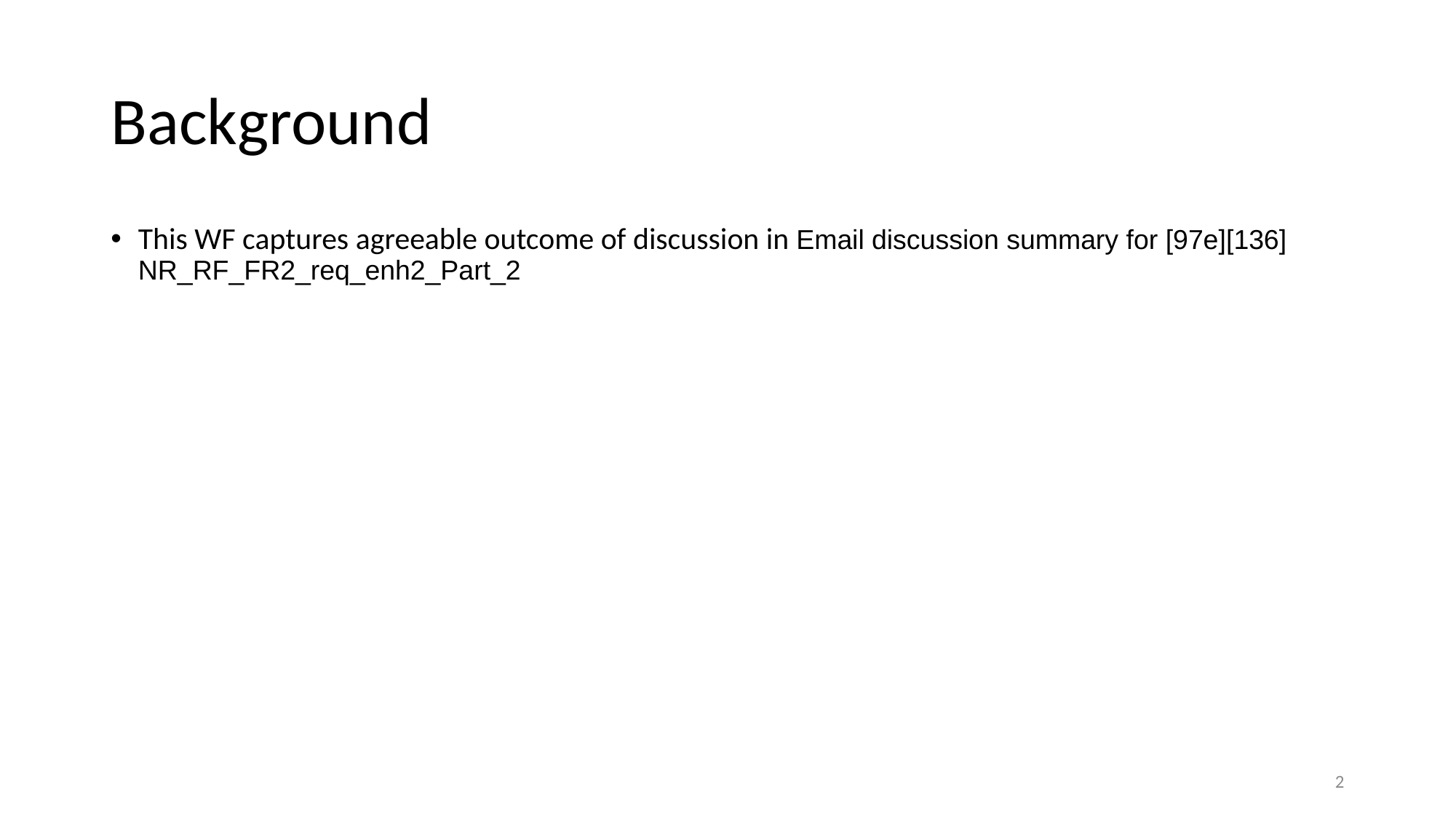

# Background
This WF captures agreeable outcome of discussion in Email discussion summary for [97e][136] NR_RF_FR2_req_enh2_Part_2

2